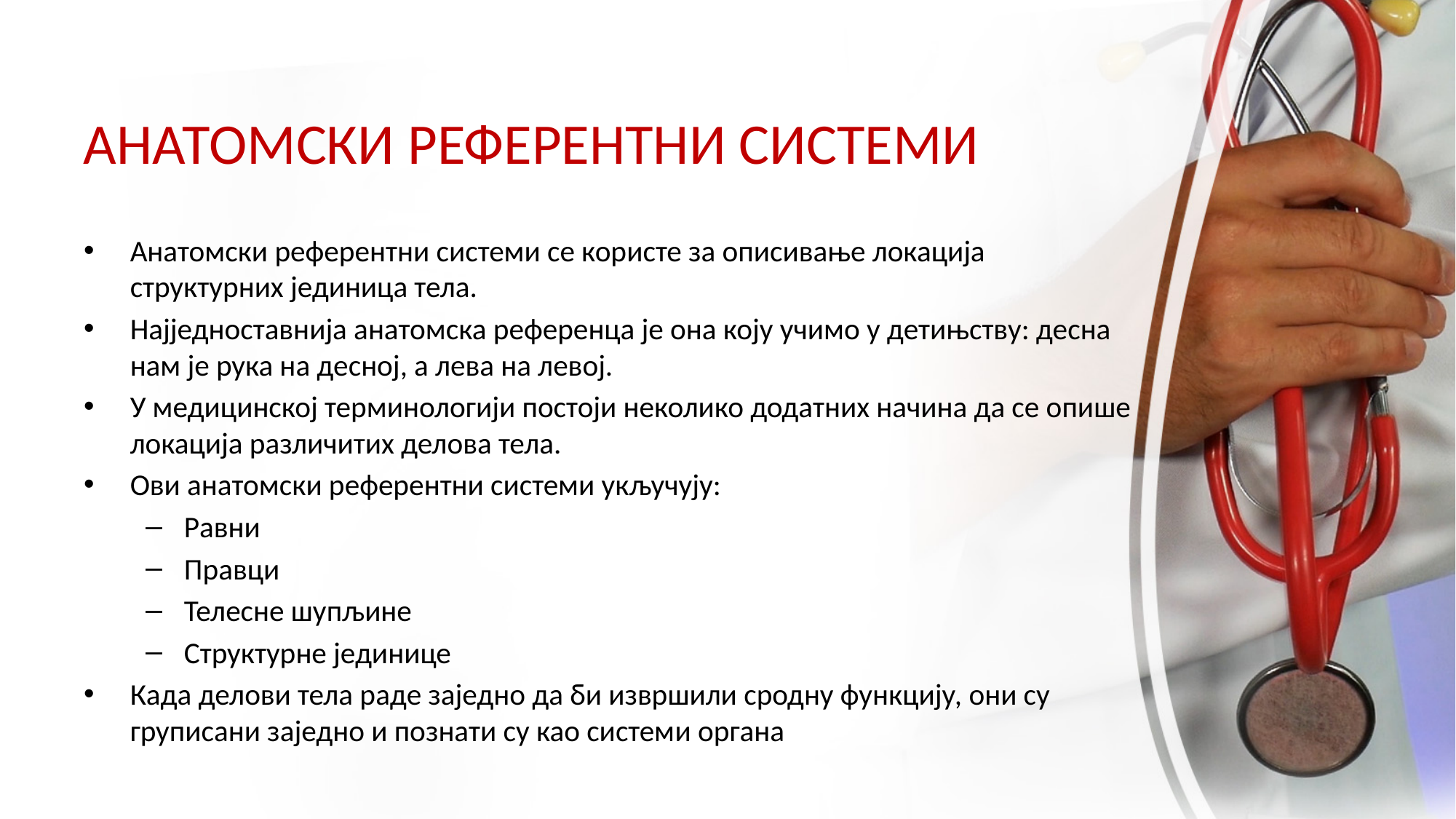

# АНАТОМСКИ РЕФЕРЕНТНИ СИСТЕМИ
Анатомски референтни системи се користе за описивање локација структурних јединица тела.
Најједноставнија анатомска референца је она коју учимо у детињству: десна нам је рука на десној, а лева на левој.
У медицинској терминологији постоји неколико додатних начина да се опише локација различитих делова тела.
Ови анатомски референтни системи укључују:
Равни
Правци
Телесне шупљине
Структурне јединице
Када делови тела раде заједно да би извршили сродну функцију, они су груписани заједно и познати су као системи органа